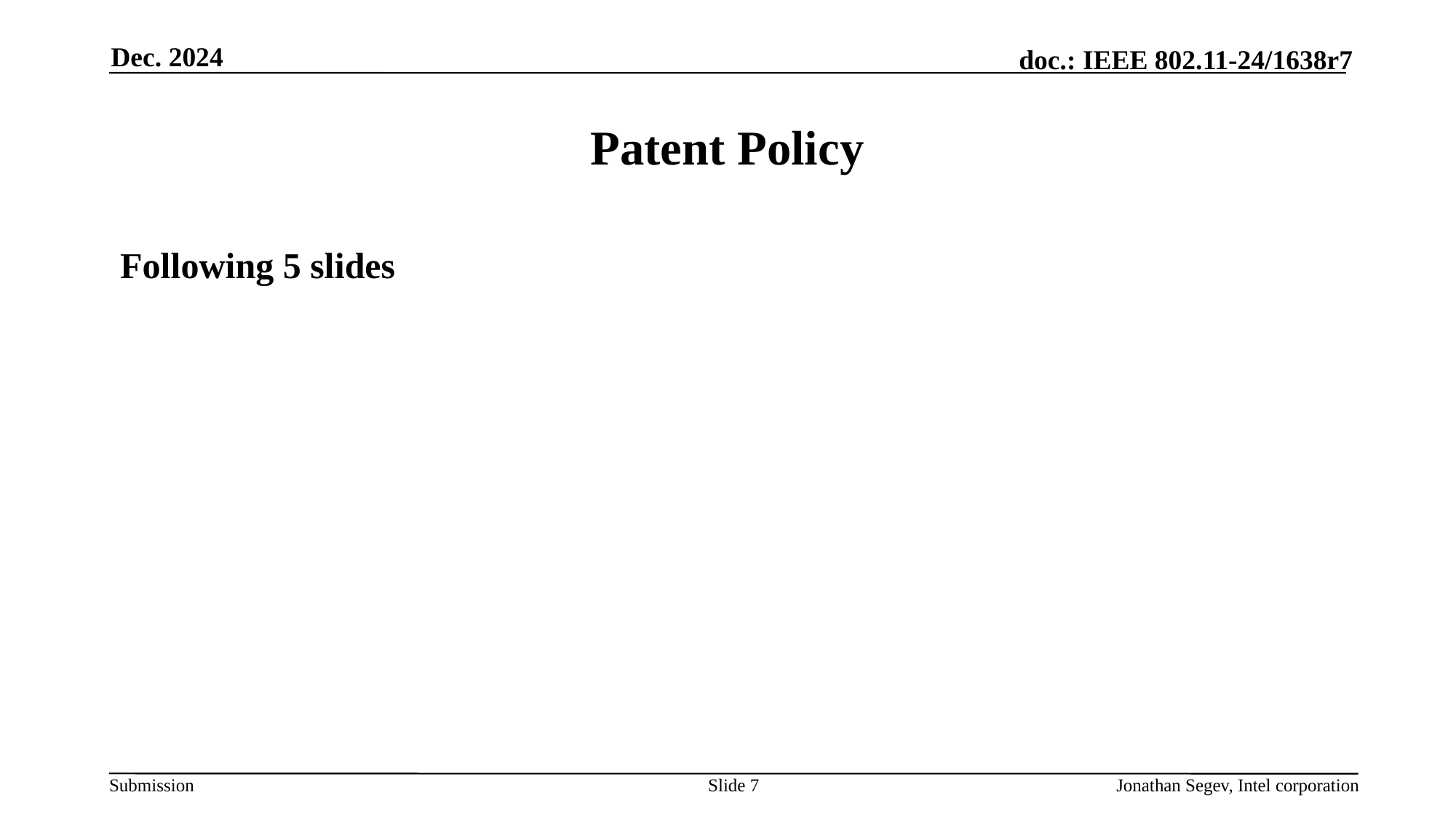

Dec. 2024
# Patent Policy
Following 5 slides

Slide 7
Jonathan Segev, Intel corporation